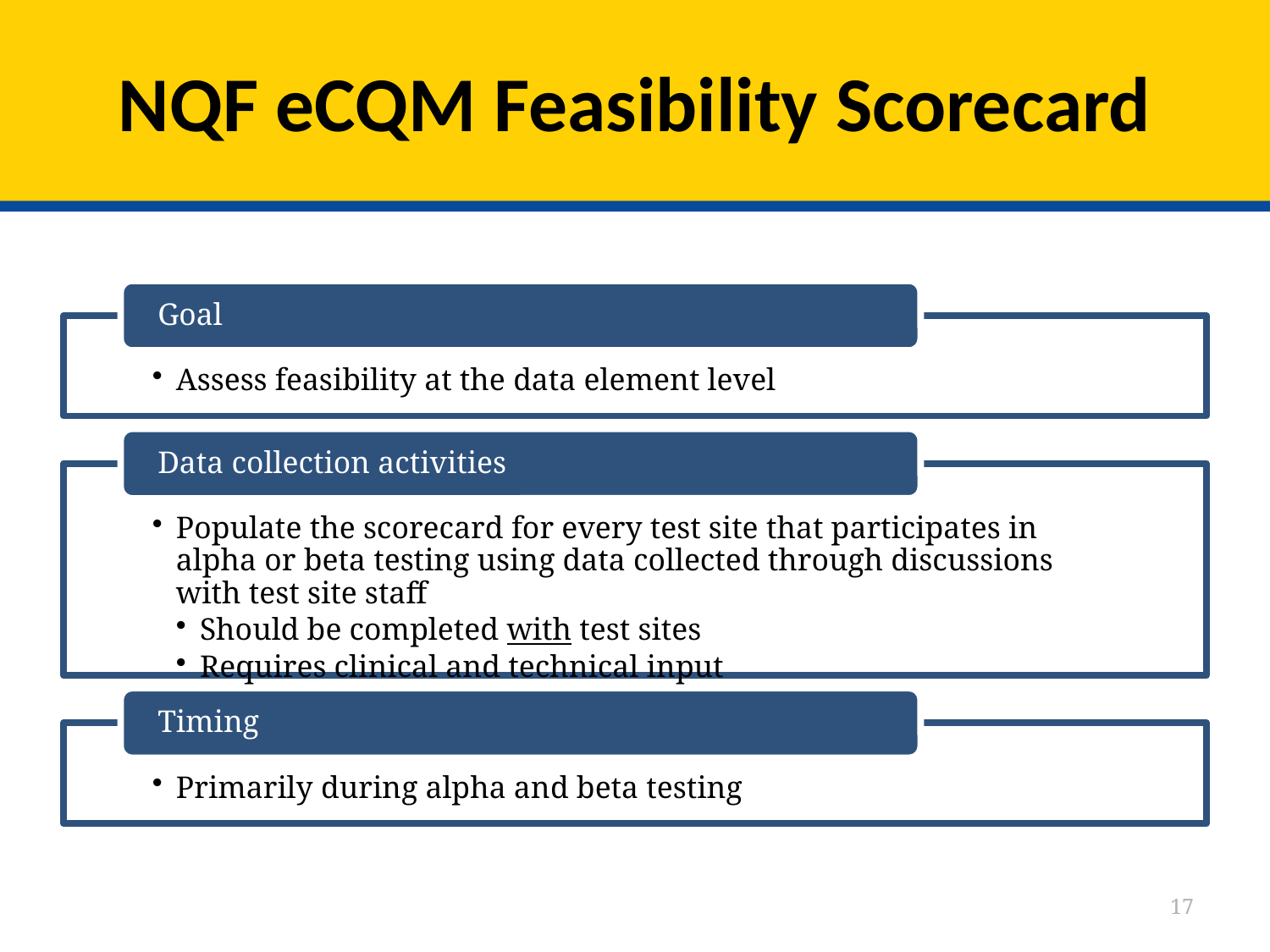

# NQF eCQM Feasibility Scorecard
Assess feasibility at the data element level
Goal
Populate the scorecard for every test site that participates in alpha or beta testing using data collected through discussions with test site staff
Should be completed with test sites
Requires clinical and technical input
Data collection activities
Primarily during alpha and beta testing
Timing
17